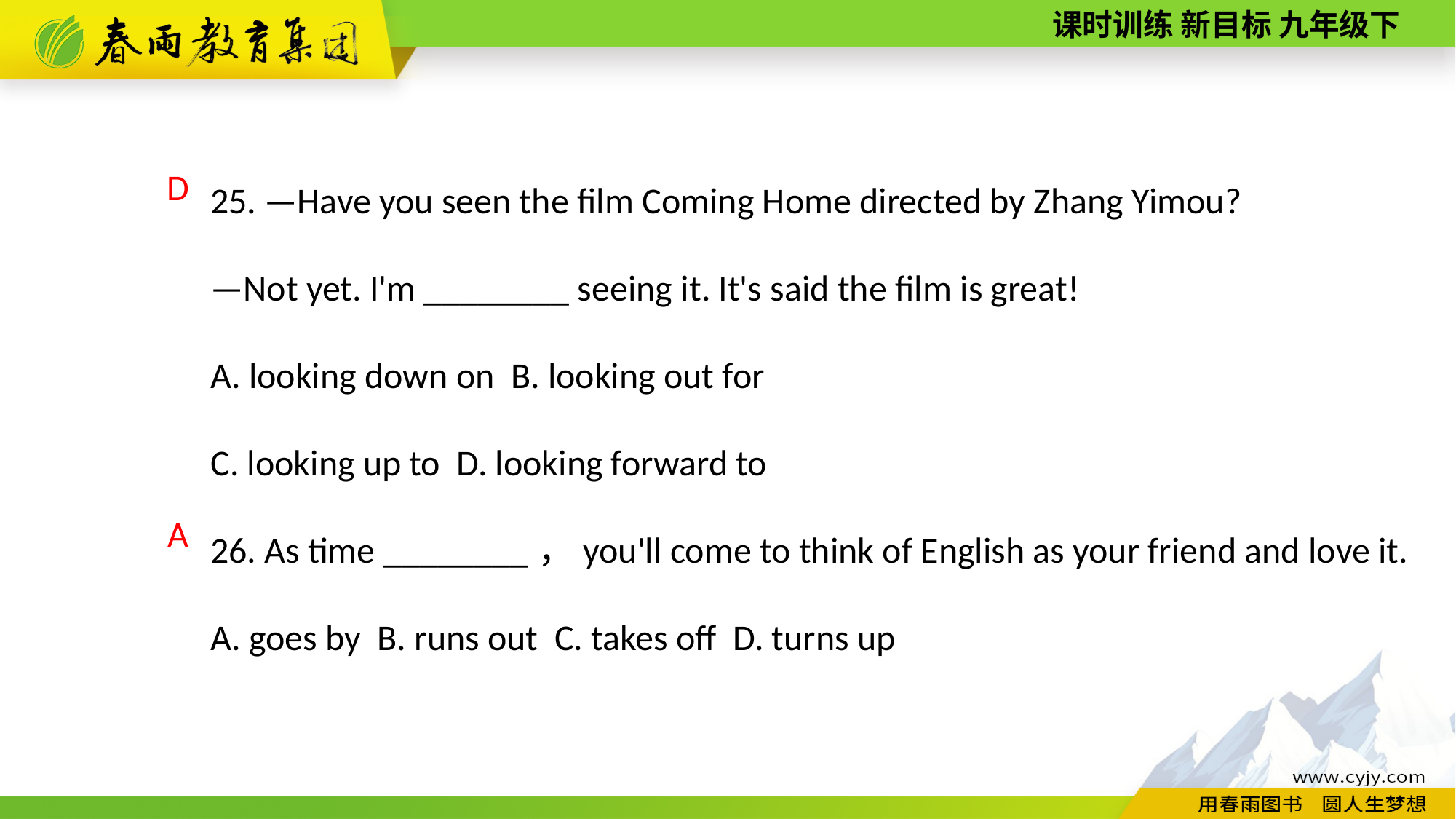

25. —Have you seen the film Coming Home directed by Zhang Yimou?
—Not yet. I'm ________ seeing it. It's said the film is great!
A. looking down on  B. looking out for
C. looking up to  D. looking forward to
26. As time ________，you'll come to think of English as your friend and love it.
A. goes by  B. runs out  C. takes off  D. turns up
D
A